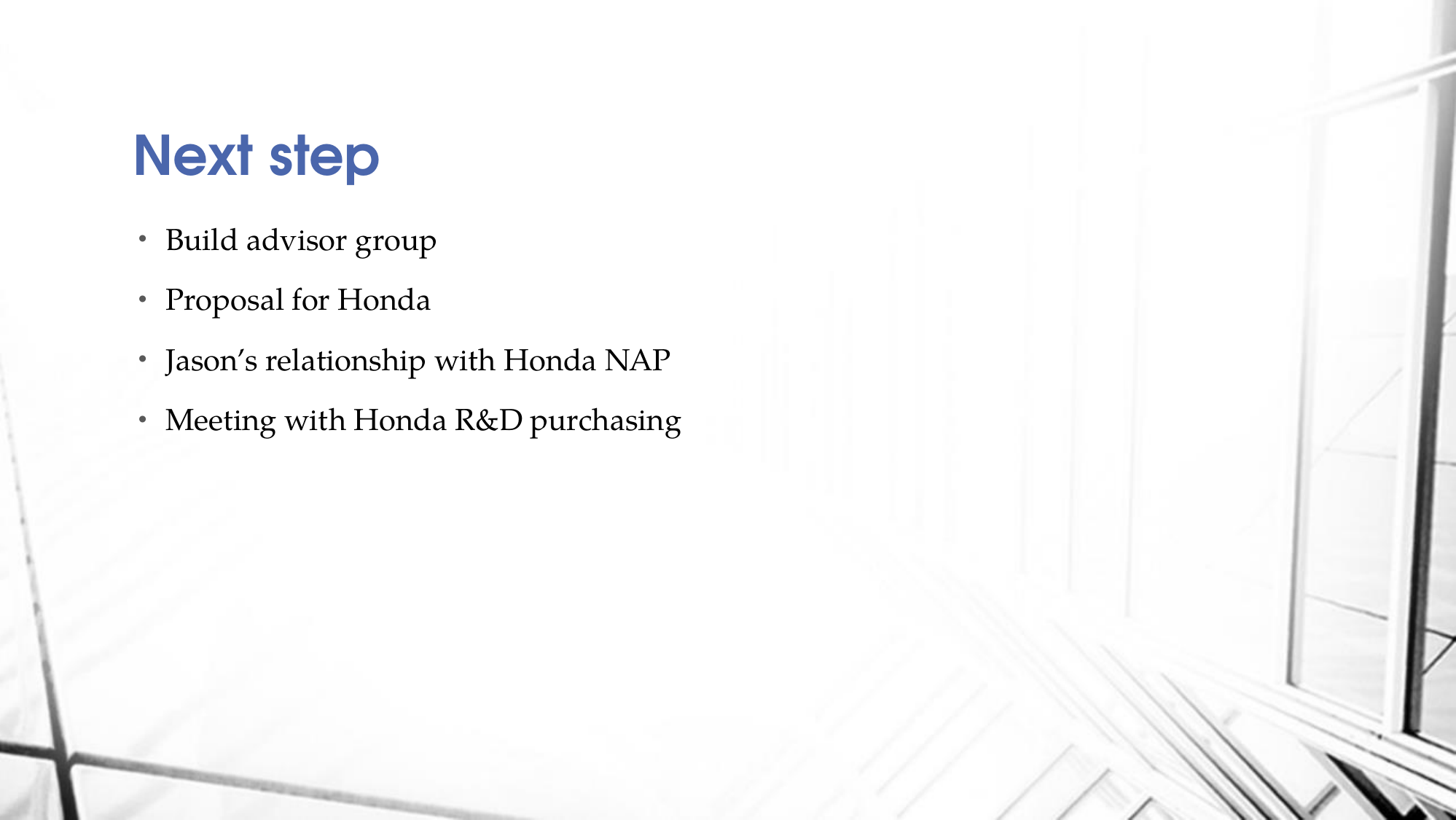

# Next step
Build advisor group
Proposal for Honda
Jason’s relationship with Honda NAP
Meeting with Honda R&D purchasing